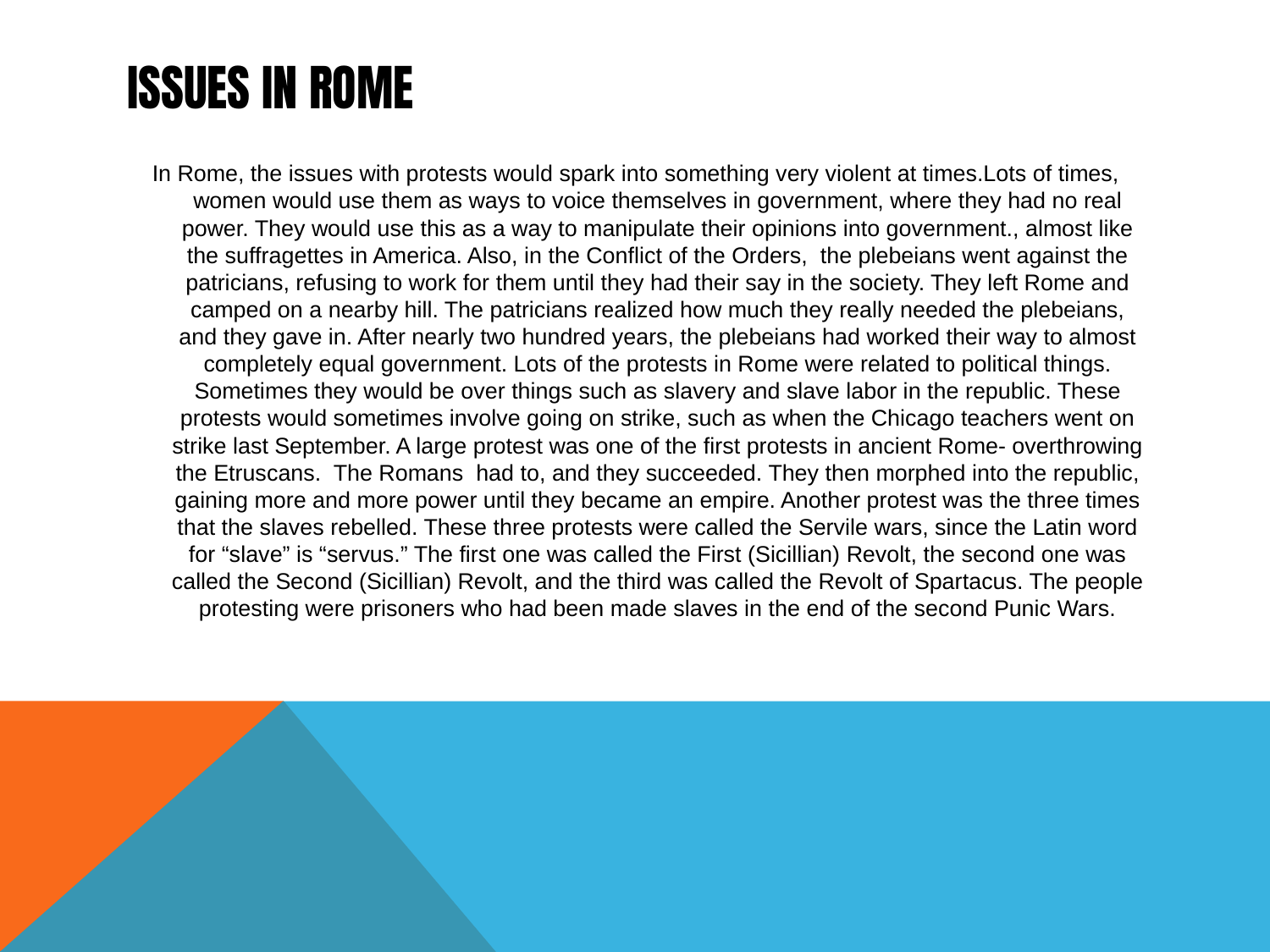

# Issues in Rome
In Rome, the issues with protests would spark into something very violent at times.Lots of times, women would use them as ways to voice themselves in government, where they had no real power. They would use this as a way to manipulate their opinions into government., almost like the suffragettes in America. Also, in the Conflict of the Orders,  the plebeians went against the patricians, refusing to work for them until they had their say in the society. They left Rome and camped on a nearby hill. The patricians realized how much they really needed the plebeians, and they gave in. After nearly two hundred years, the plebeians had worked their way to almost completely equal government. Lots of the protests in Rome were related to political things. Sometimes they would be over things such as slavery and slave labor in the republic. These protests would sometimes involve going on strike, such as when the Chicago teachers went on strike last September. A large protest was one of the first protests in ancient Rome- overthrowing the Etruscans.  The Romans  had to, and they succeeded. They then morphed into the republic, gaining more and more power until they became an empire. Another protest was the three times that the slaves rebelled. These three protests were called the Servile wars, since the Latin word for “slave” is “servus.” The first one was called the First (Sicillian) Revolt, the second one was called the Second (Sicillian) Revolt, and the third was called the Revolt of Spartacus. The people protesting were prisoners who had been made slaves in the end of the second Punic Wars.